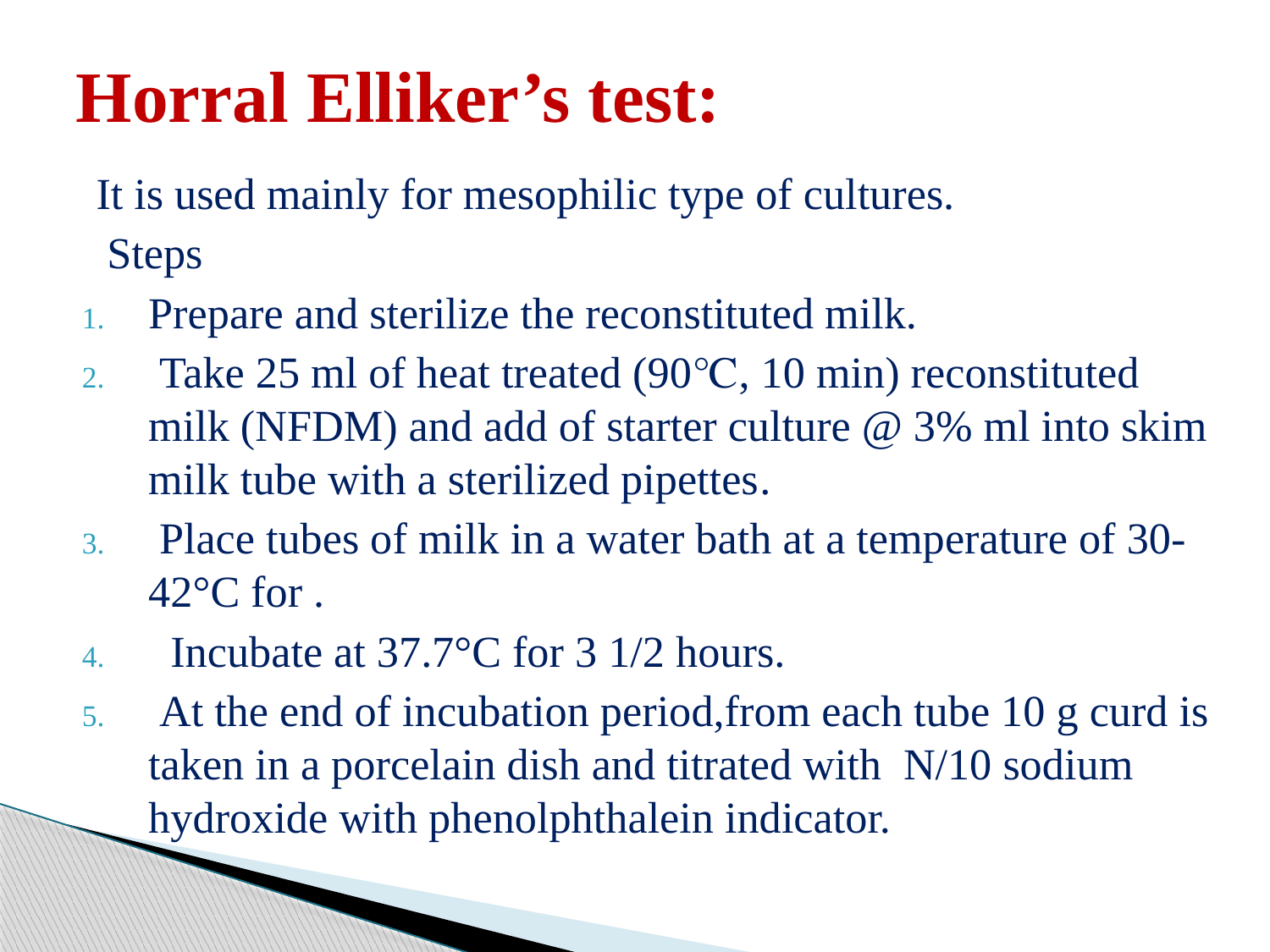

# Horral Elliker’s test:
It is used mainly for mesophilic type of cultures.
 Steps
Prepare and sterilize the reconstituted milk.
 Take 25 ml of heat treated (90℃, 10 min) reconstituted milk (NFDM) and add of starter culture @ 3% ml into skim milk tube with a sterilized pipettes.
 Place tubes of milk in a water bath at a temperature of 30-42°C for .
  Incubate at 37.7°C for 3 1/2 hours.
 At the end of incubation period,from each tube 10 g curd is taken in a porcelain dish and titrated with  N/10 sodium hydroxide with phenolphthalein indicator.